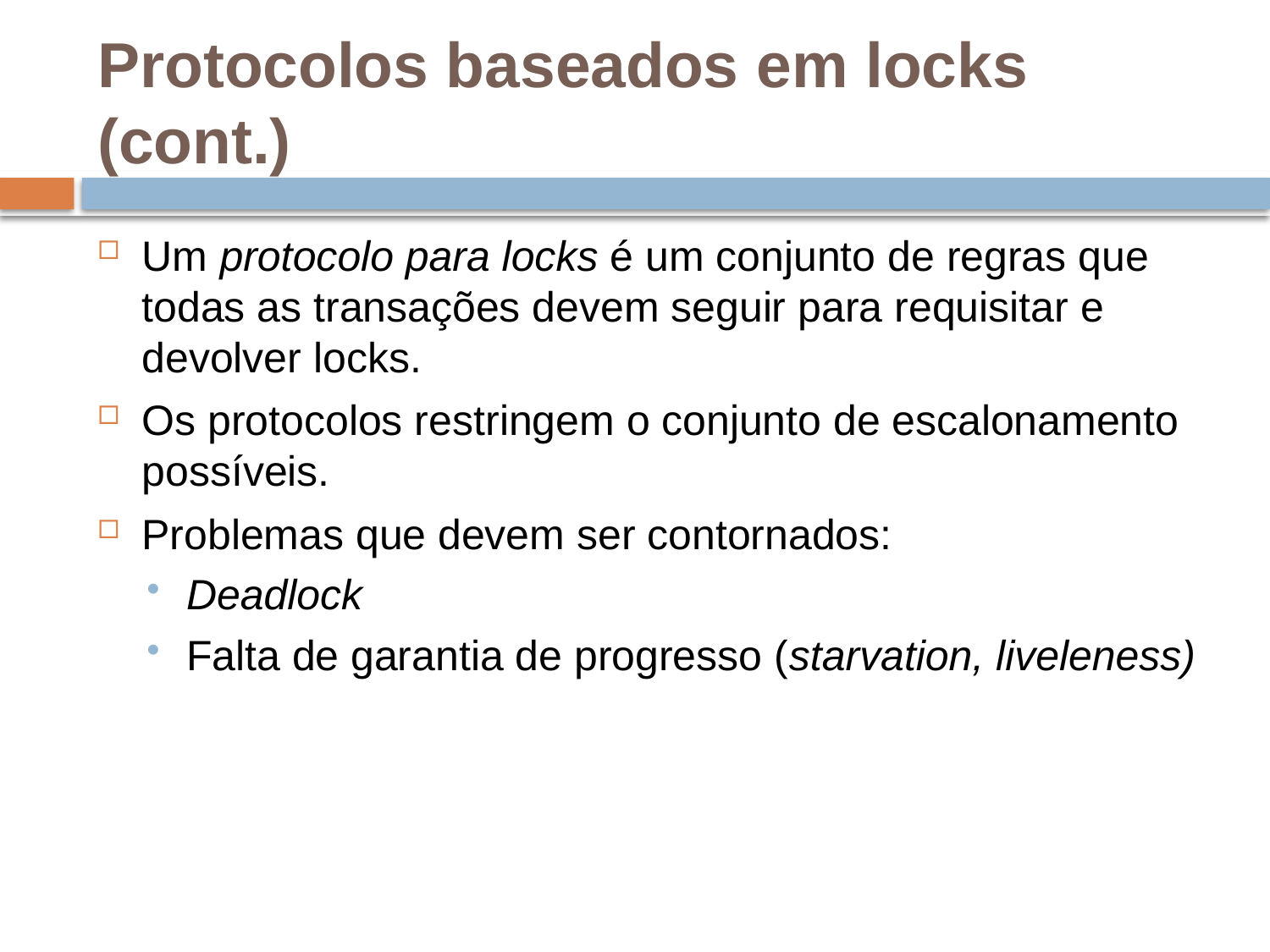

# Protocolos baseados em locks (cont.)
Um protocolo para locks é um conjunto de regras que todas as transações devem seguir para requisitar e devolver locks.
Os protocolos restringem o conjunto de escalonamento possíveis.
Problemas que devem ser contornados:
Deadlock
Falta de garantia de progresso (starvation, liveleness)